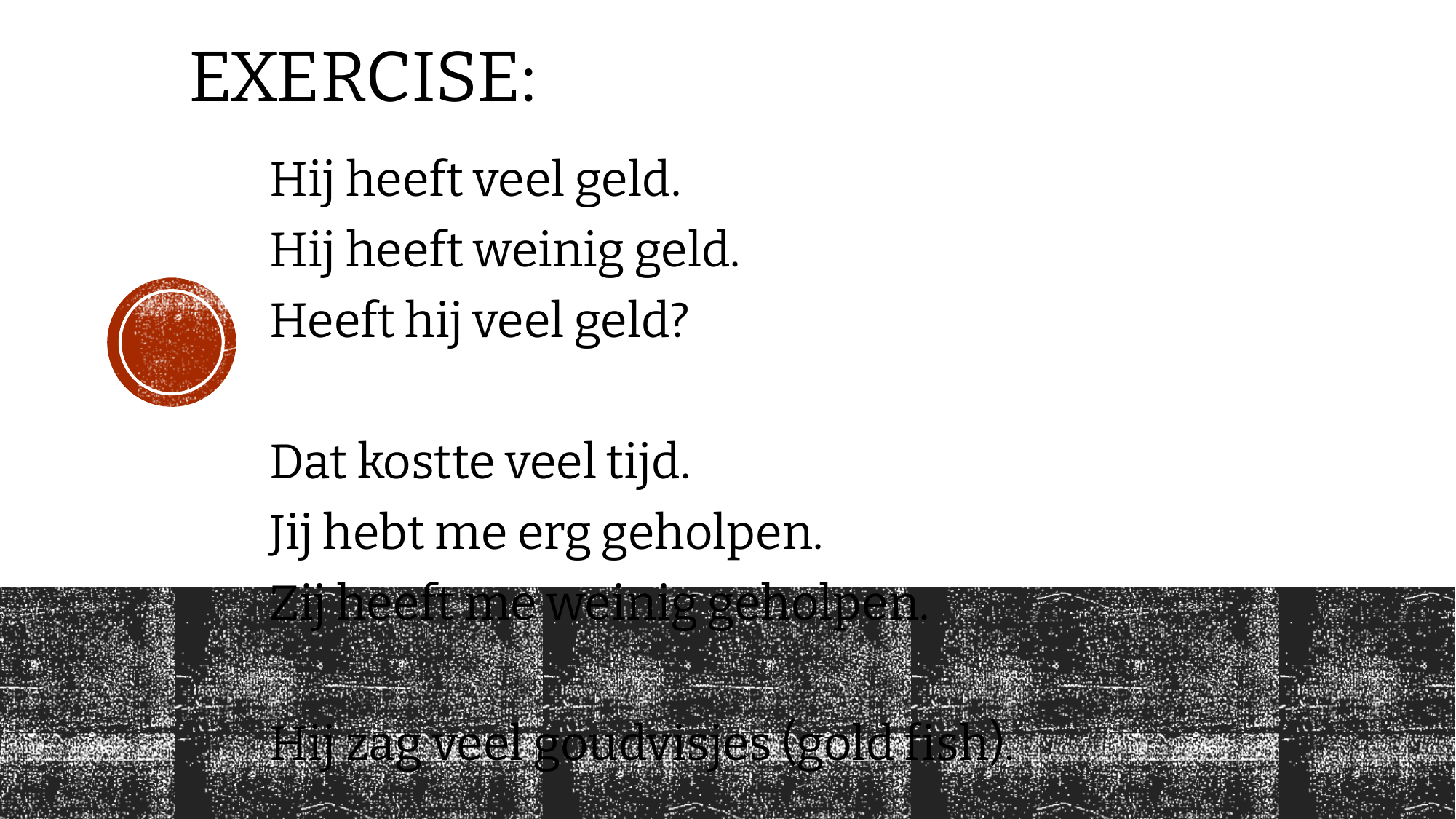

# Exercise:
Hij heeft veel geld.
Hij heeft weinig geld.
Heeft hij veel geld?

Dat kostte veel tijd.
Jij hebt me erg geholpen.
Zij heeft me weinig geholpen.

Hij zag veel goudvisjes (gold fish).